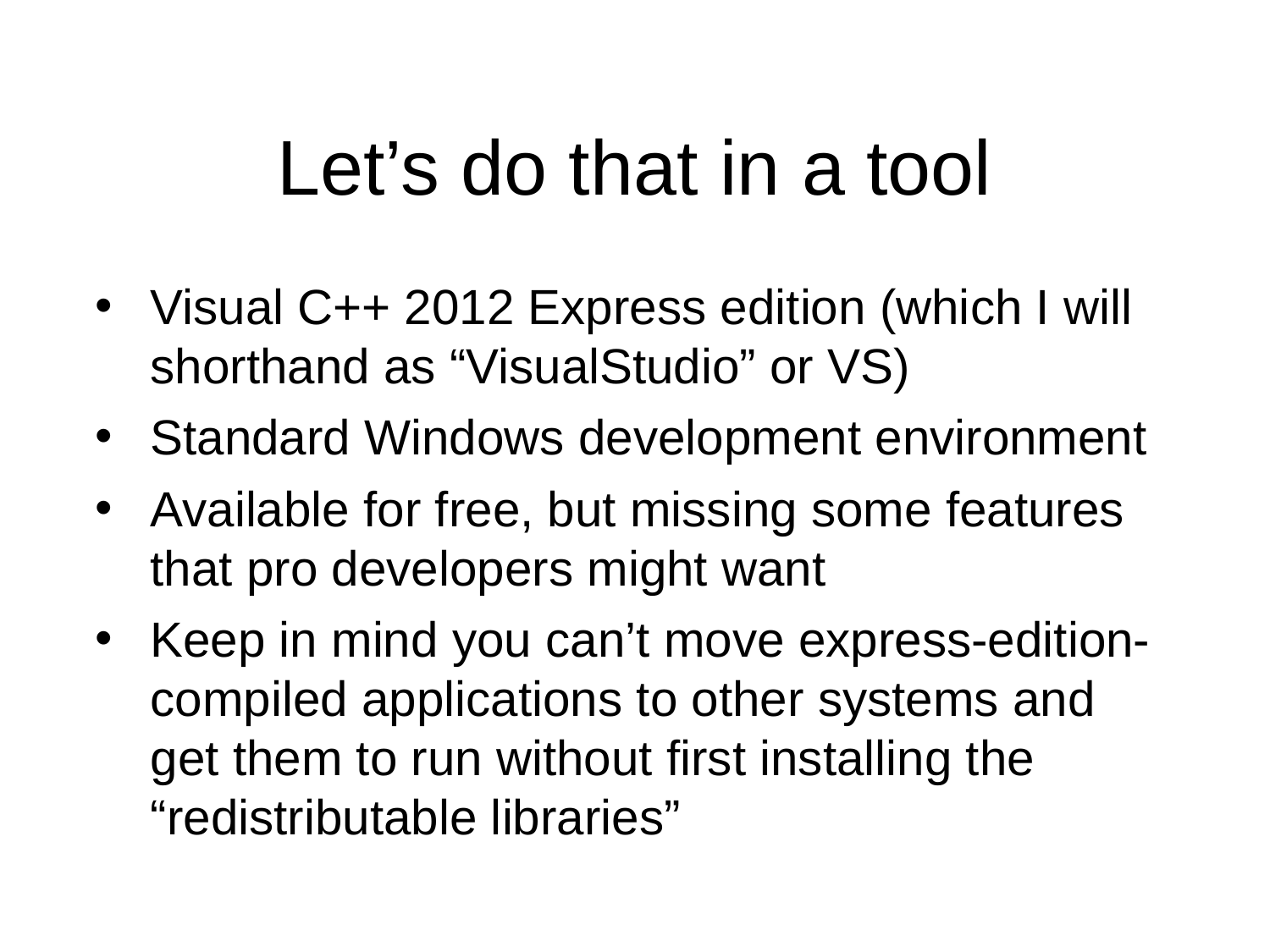

Let’s do that in a tool
Visual C++ 2012 Express edition (which I will shorthand as “VisualStudio” or VS)
Standard Windows development environment
Available for free, but missing some features that pro developers might want
Keep in mind you can’t move express-edition-compiled applications to other systems and get them to run without first installing the “redistributable libraries”